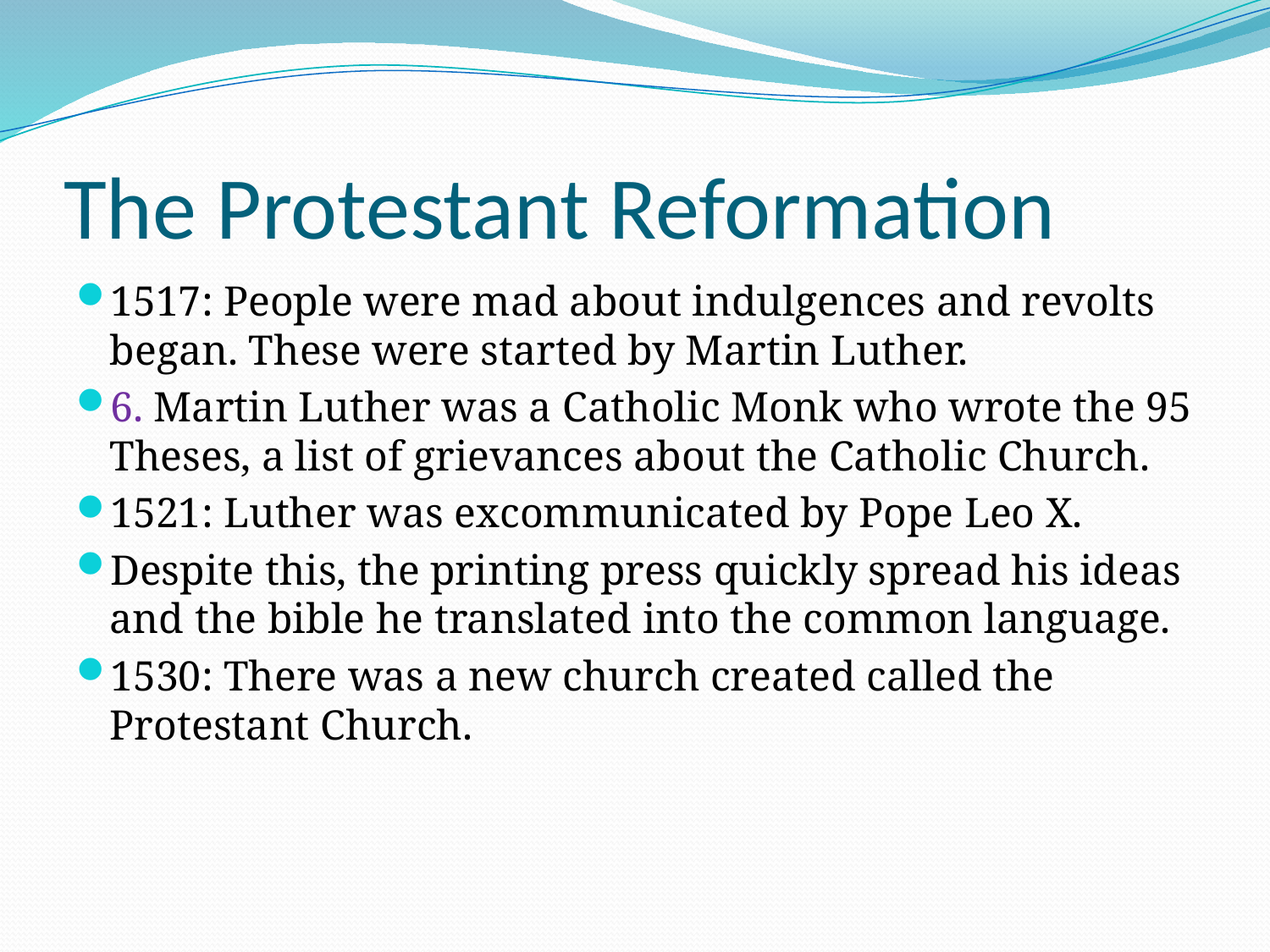

# The Protestant Reformation
1517: People were mad about indulgences and revolts began. These were started by Martin Luther.
6. Martin Luther was a Catholic Monk who wrote the 95 Theses, a list of grievances about the Catholic Church.
1521: Luther was excommunicated by Pope Leo X.
Despite this, the printing press quickly spread his ideas and the bible he translated into the common language.
1530: There was a new church created called the Protestant Church.